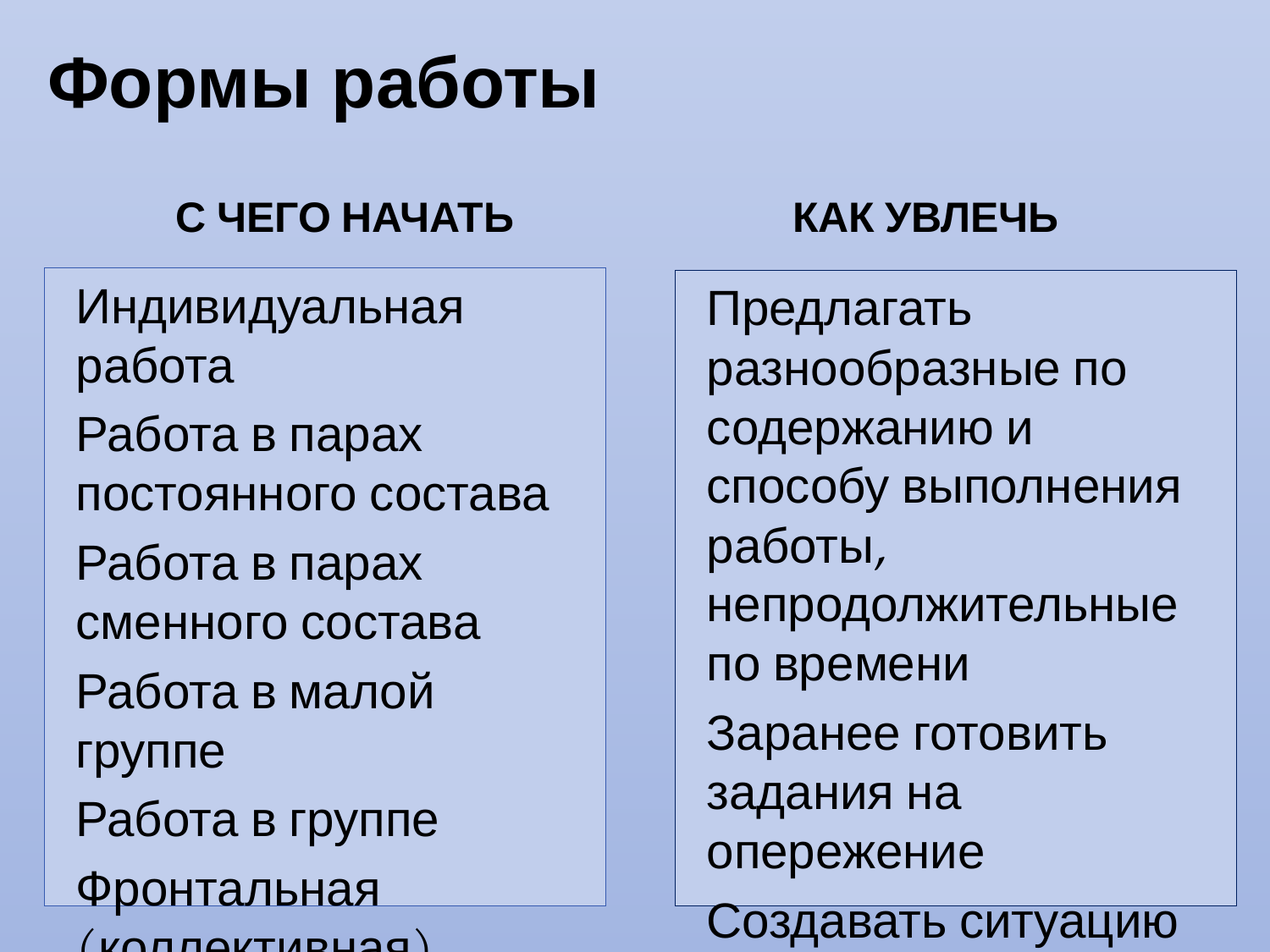

# Формы работы
С чего начать
Как увлечь
Индивидуальная работа
Работа в парах постоянного состава
Работа в парах сменного состава
Работа в малой группе
Работа в группе
Фронтальная (коллективная) работа
Предлагать разнообразные по содержанию и способу выполнения работы, непродолжительные по времени
Заранее готовить задания на опережение
Создавать ситуацию успеха на уроке